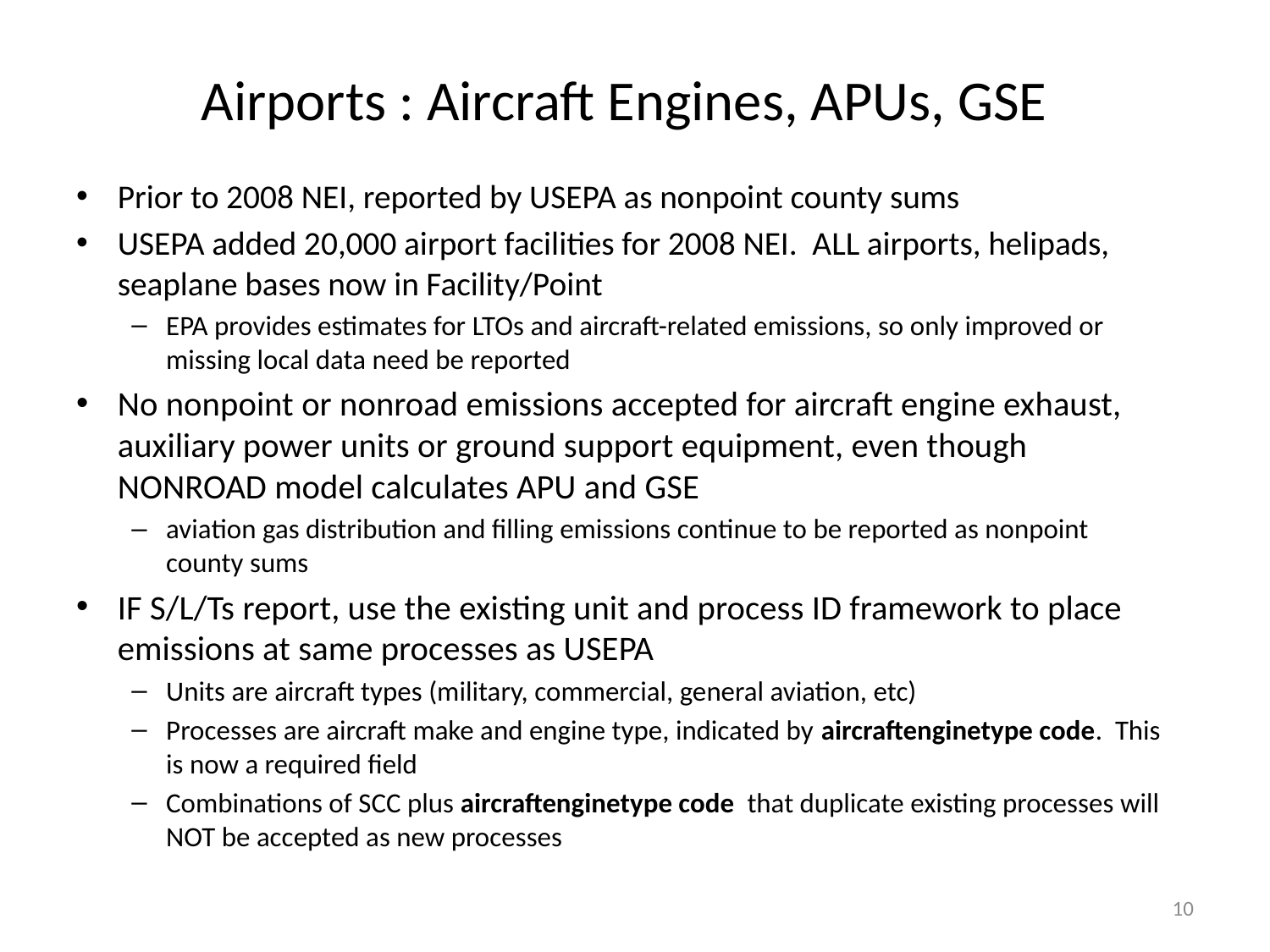

# Airports : Aircraft Engines, APUs, GSE
Prior to 2008 NEI, reported by USEPA as nonpoint county sums
USEPA added 20,000 airport facilities for 2008 NEI.  ALL airports, helipads, seaplane bases now in Facility/Point
EPA provides estimates for LTOs and aircraft-related emissions, so only improved or missing local data need be reported
No nonpoint or nonroad emissions accepted for aircraft engine exhaust, auxiliary power units or ground support equipment, even though NONROAD model calculates APU and GSE
aviation gas distribution and filling emissions continue to be reported as nonpoint county sums
IF S/L/Ts report, use the existing unit and process ID framework to place emissions at same processes as USEPA
Units are aircraft types (military, commercial, general aviation, etc)
Processes are aircraft make and engine type, indicated by aircraftenginetype code.  This is now a required field
Combinations of SCC plus aircraftenginetype code  that duplicate existing processes will NOT be accepted as new processes

10